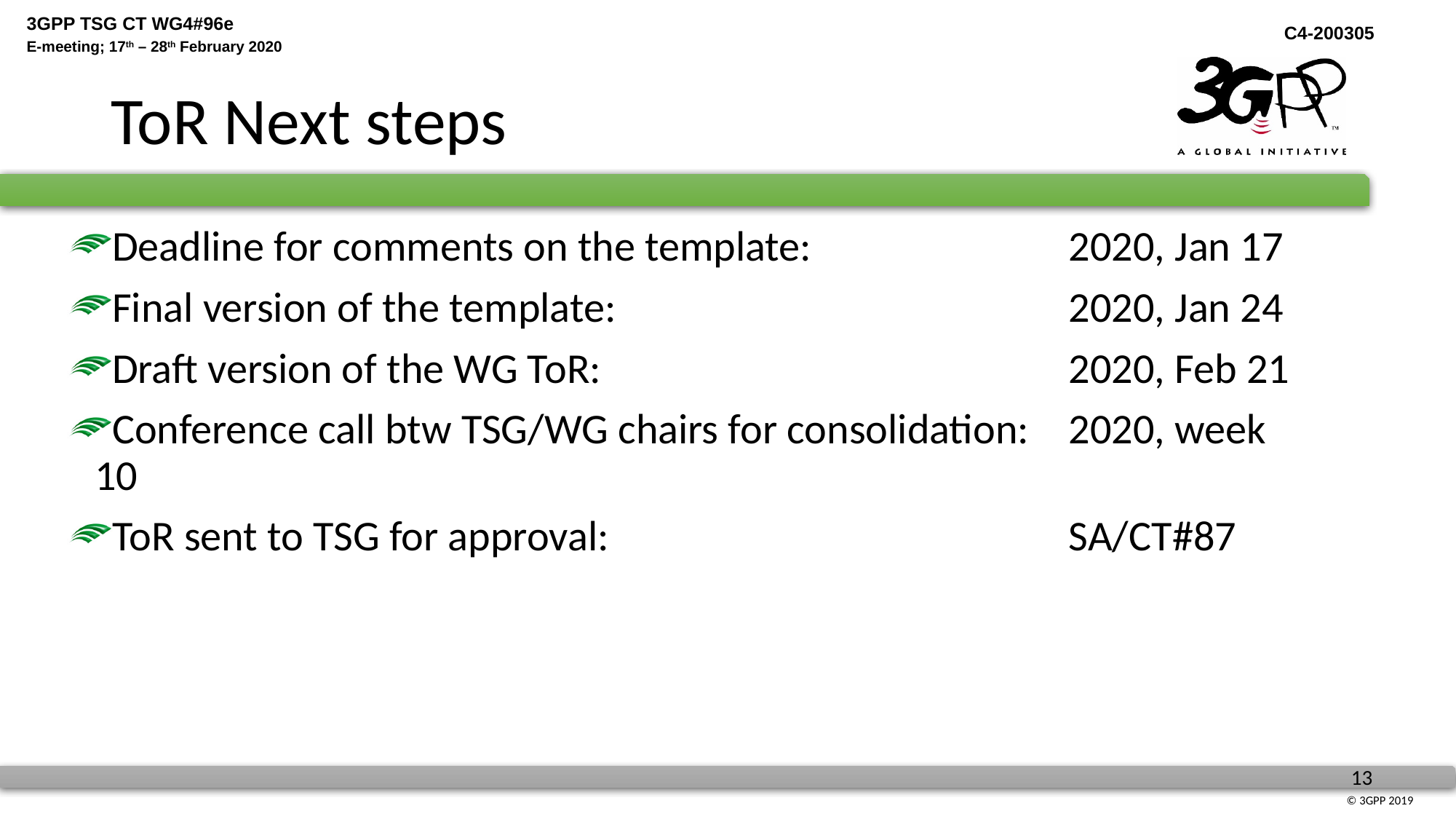

# ToR Next steps
Deadline for comments on the template:	2020, Jan 17
Final version of the template: 	2020, Jan 24
Draft version of the WG ToR:	2020, Feb 21
Conference call btw TSG/WG chairs for consolidation: 	2020, week 10
ToR sent to TSG for approval:	SA/CT#87